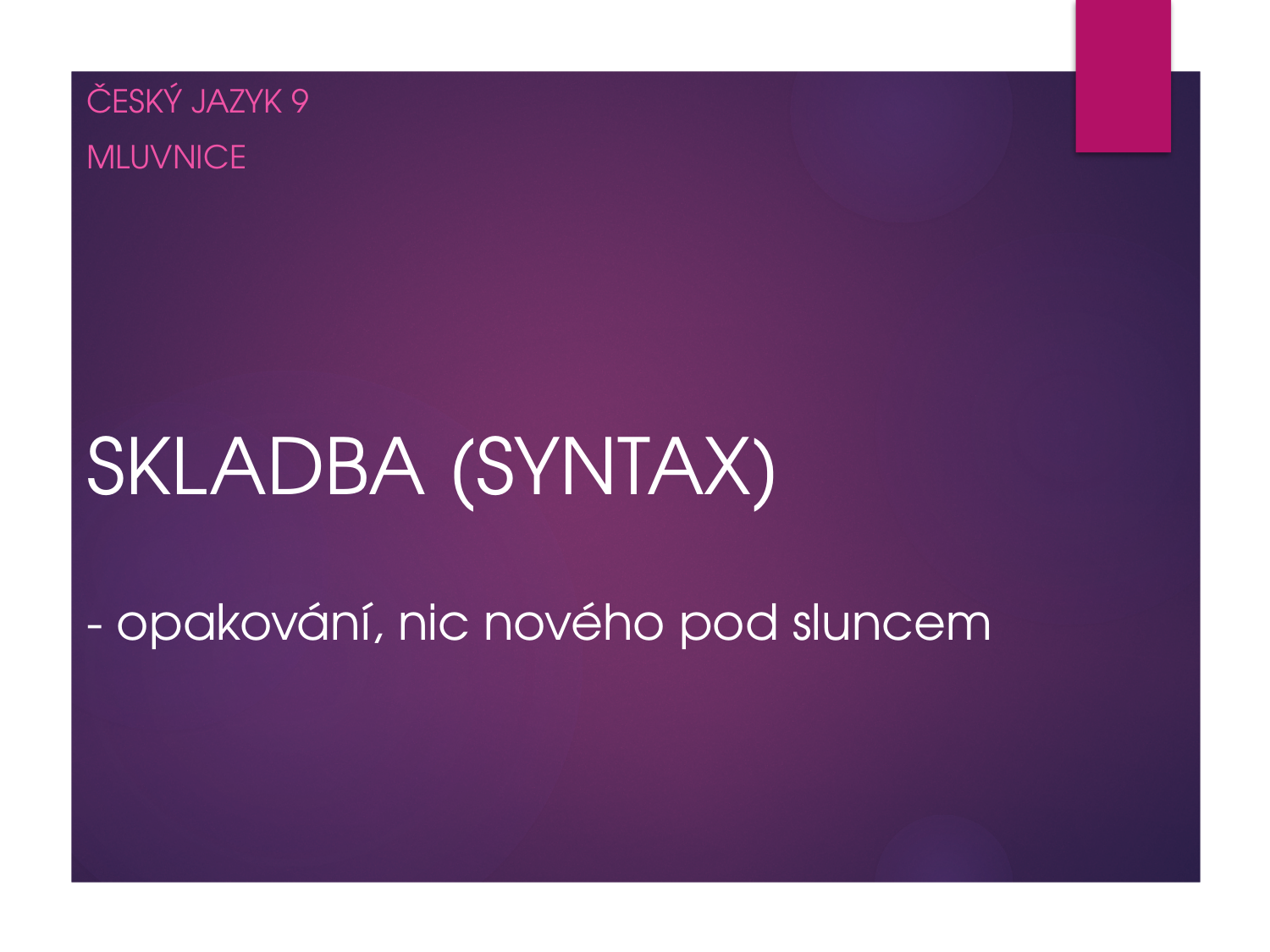

ČESKÝ JAZYK 9
mluvnice
# SKLADBA (SYNTAX)
- opakování, nic nového pod sluncem